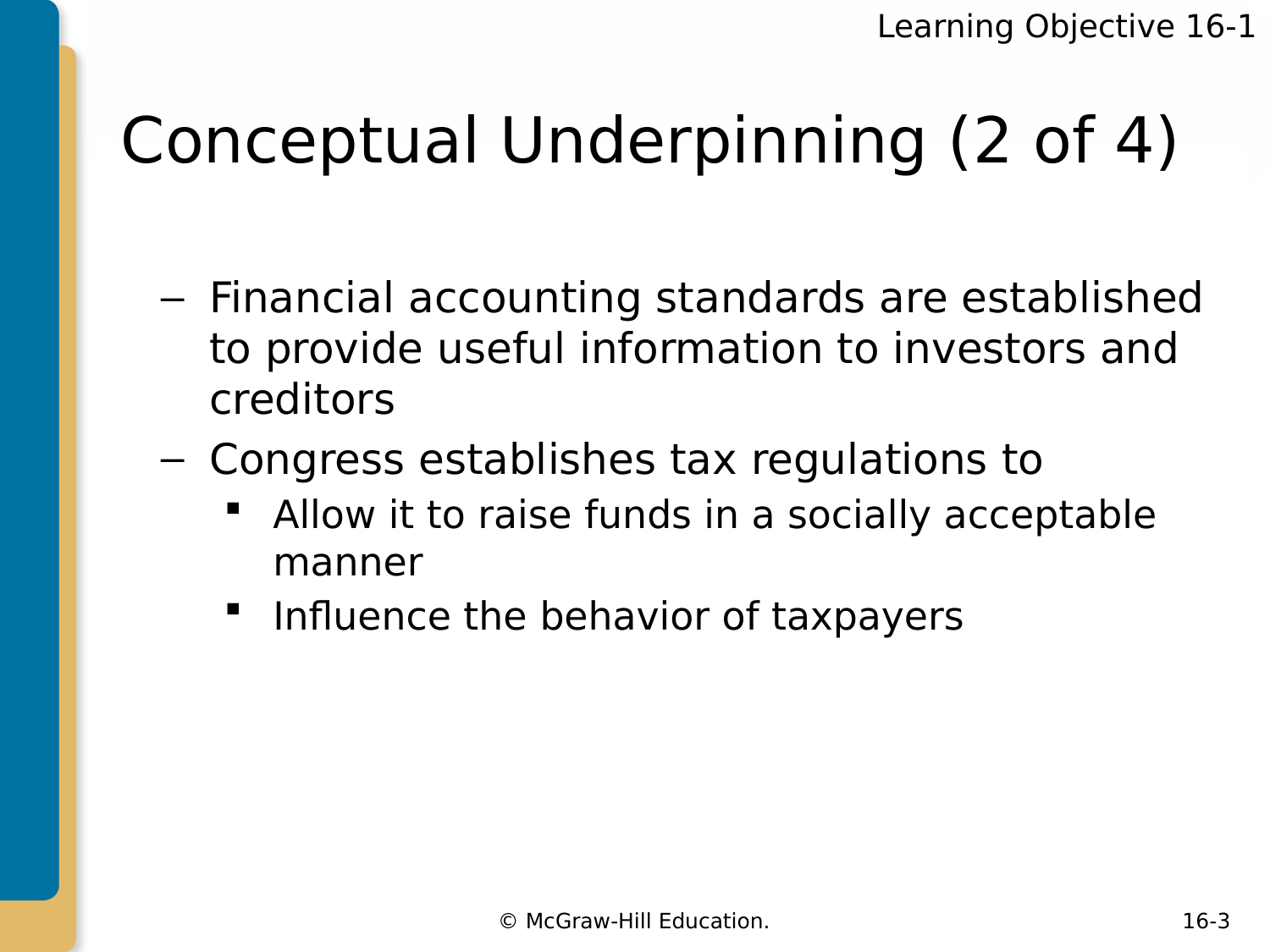

Learning Objective 16-1
# Conceptual Underpinning (2 of 4)
Financial accounting standards are established to provide useful information to investors and creditors
Congress establishes tax regulations to
Allow it to raise funds in a socially acceptable manner
Influence the behavior of taxpayers